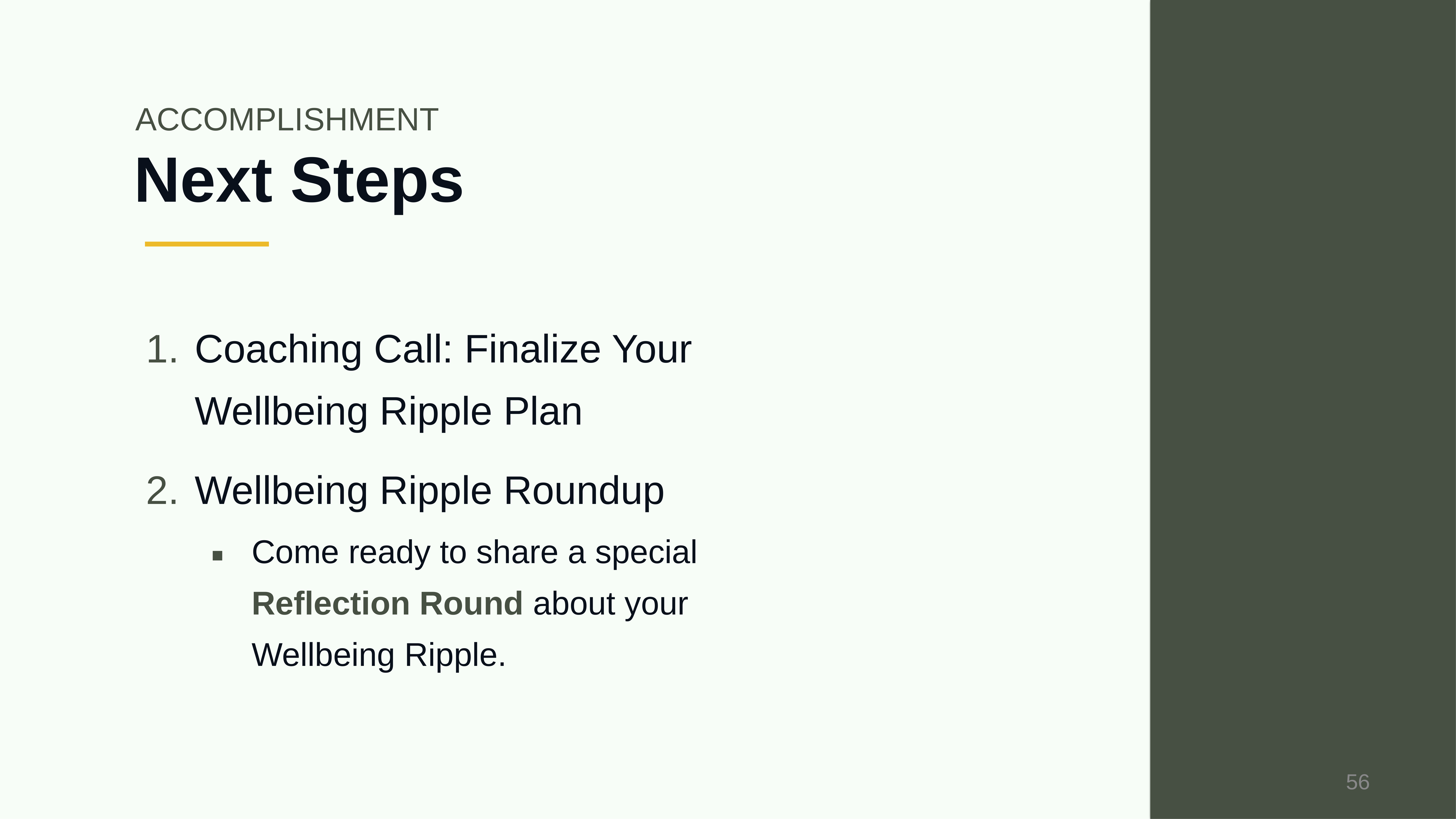

ACCOMPLISHMENT
# Next Steps

Coaching Call: Finalize Your
Wellbeing Ripple Plan
Wellbeing Ripple Roundup
Come ready to share a special
Reflection Round about your
Wellbeing Ripple.
56